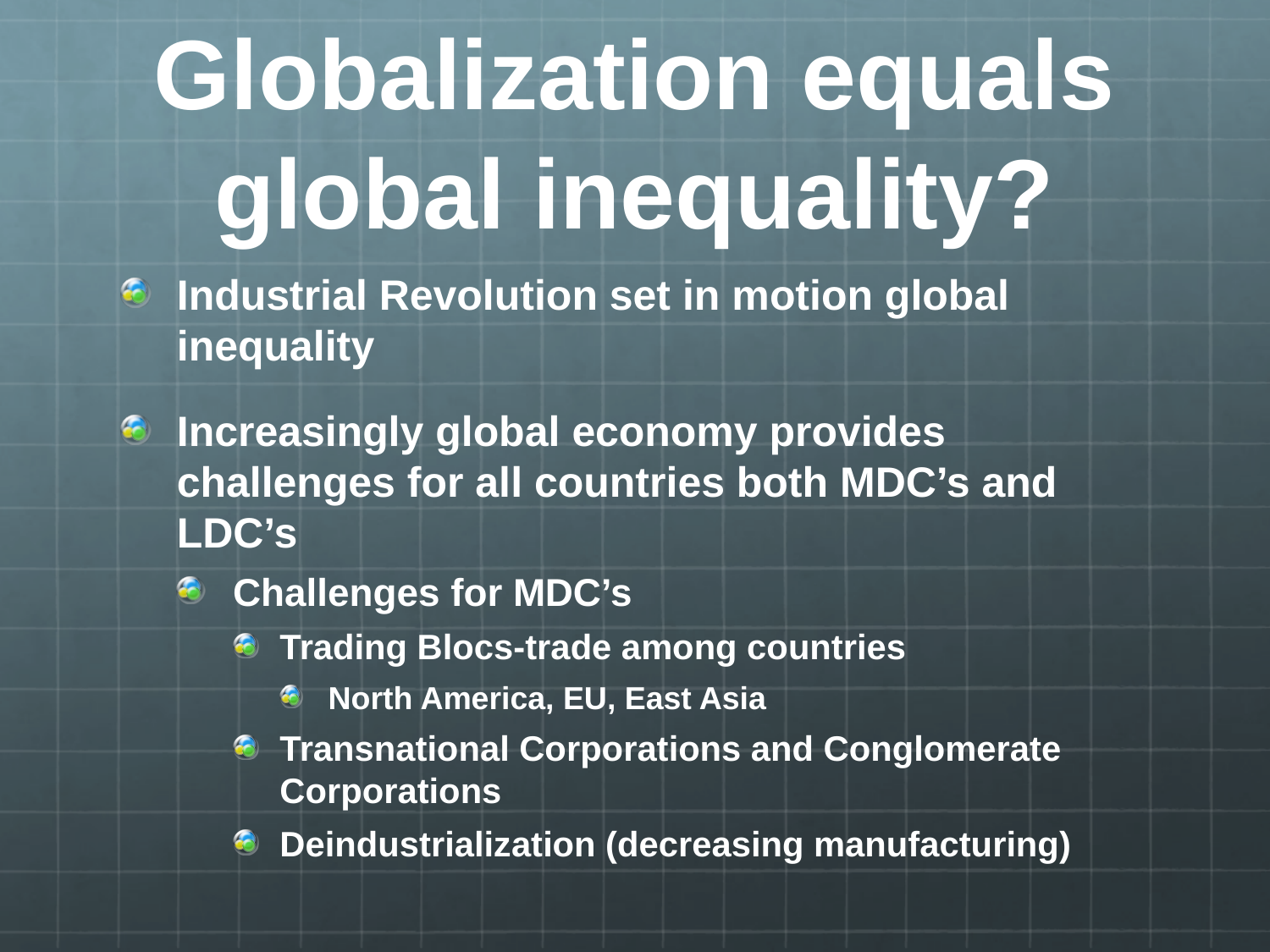

# Globalization equals global inequality?
Industrial Revolution set in motion global inequality
Increasingly global economy provides challenges for all countries both MDC’s and LDC’s
Challenges for MDC’s
Trading Blocs-trade among countries
North America, EU, East Asia
Transnational Corporations and Conglomerate Corporations
Deindustrialization (decreasing manufacturing)